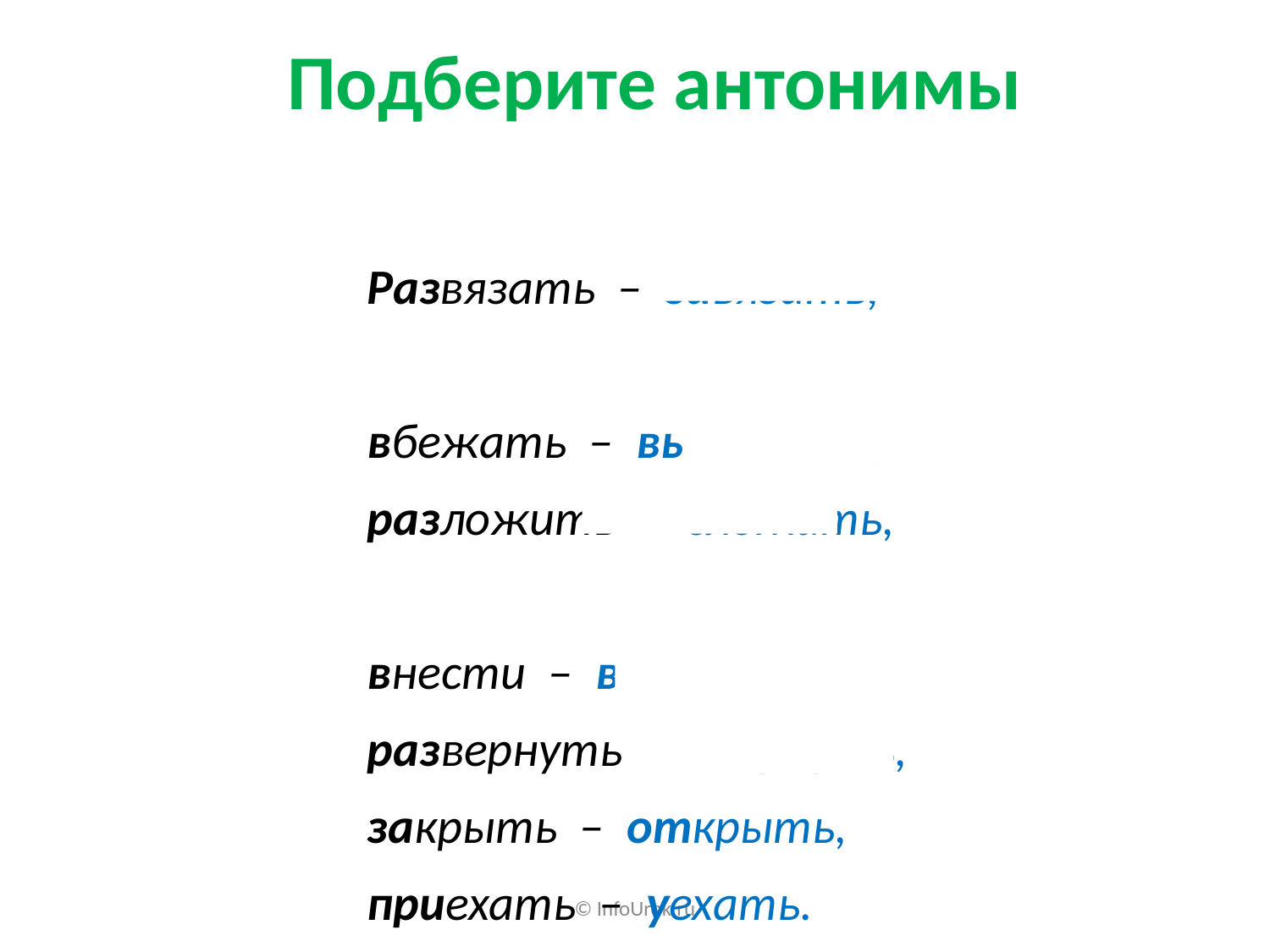

Подберите антонимы
Развязать  –  завязать,
вбежать  –  выбежать,
разложить  –  сложить,
внести  –  вынести,
развернуть  –  свернуть,
закрыть  –  открыть,
приехать  –  уехать.

© InfoUrok.ru